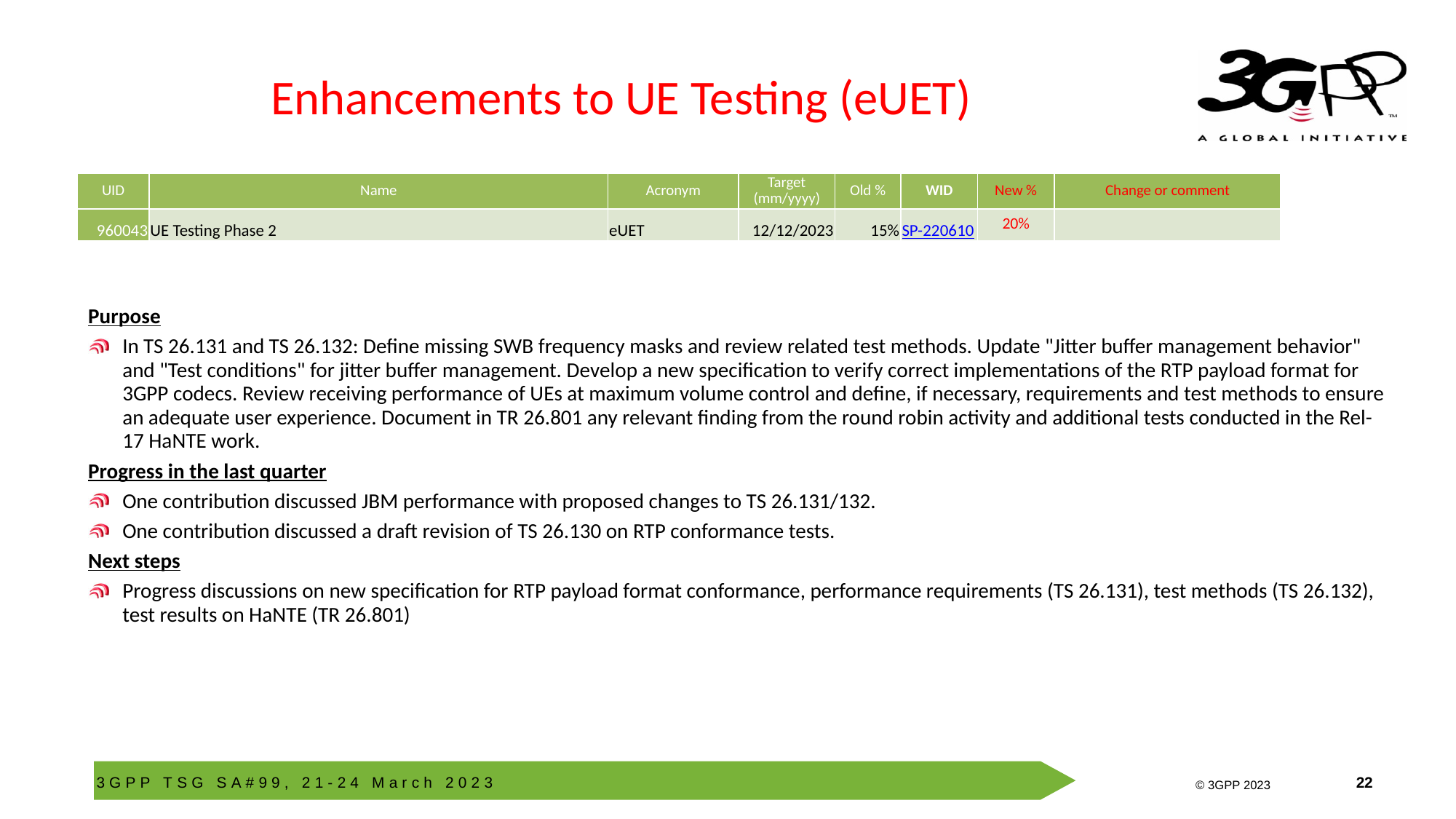

# Enhancements to UE Testing (eUET)
| UID | Name | Acronym | Target (mm/yyyy) | Old % | WID | New % | Change or comment |
| --- | --- | --- | --- | --- | --- | --- | --- |
| 960043 | UE Testing Phase 2 | eUET | 12/12/2023 | 15% | SP-220610 | 20% |  |
Purpose
In TS 26.131 and TS 26.132: Define missing SWB frequency masks and review related test methods. Update "Jitter buffer management behavior" and "Test conditions" for jitter buffer management. Develop a new specification to verify correct implementations of the RTP payload format for 3GPP codecs. Review receiving performance of UEs at maximum volume control and define, if necessary, requirements and test methods to ensure an adequate user experience. Document in TR 26.801 any relevant finding from the round robin activity and additional tests conducted in the Rel-17 HaNTE work.
Progress in the last quarter
One contribution discussed JBM performance with proposed changes to TS 26.131/132.
One contribution discussed a draft revision of TS 26.130 on RTP conformance tests.
Next steps
Progress discussions on new specification for RTP payload format conformance, performance requirements (TS 26.131), test methods (TS 26.132), test results on HaNTE (TR 26.801)